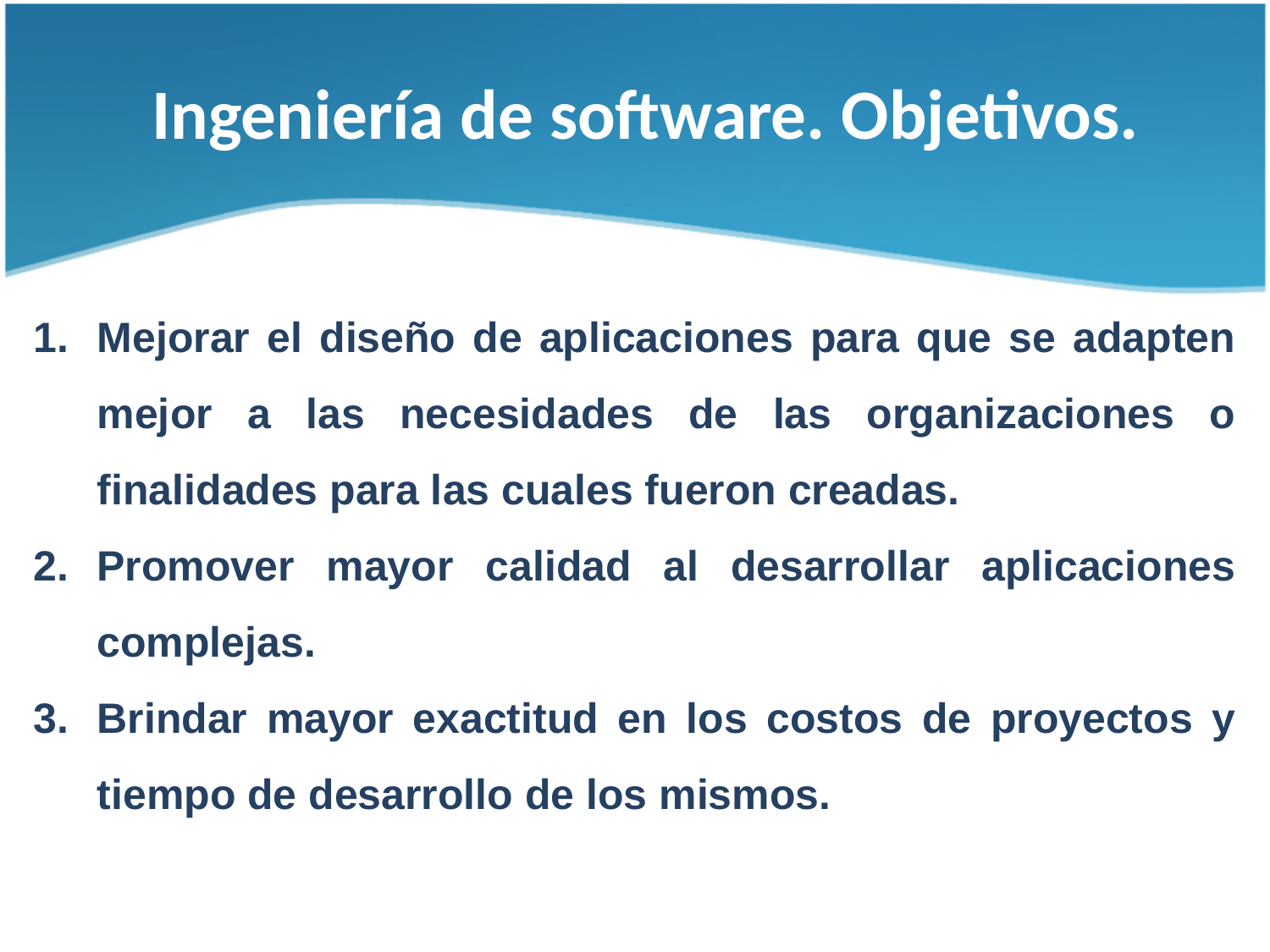

# Ingeniería de software. Objetivos.
Mejorar el diseño de aplicaciones para que se adapten mejor a las necesidades de las organizaciones o finalidades para las cuales fueron creadas.
Promover mayor calidad al desarrollar aplicaciones complejas.
Brindar mayor exactitud en los costos de proyectos y tiempo de desarrollo de los mismos.